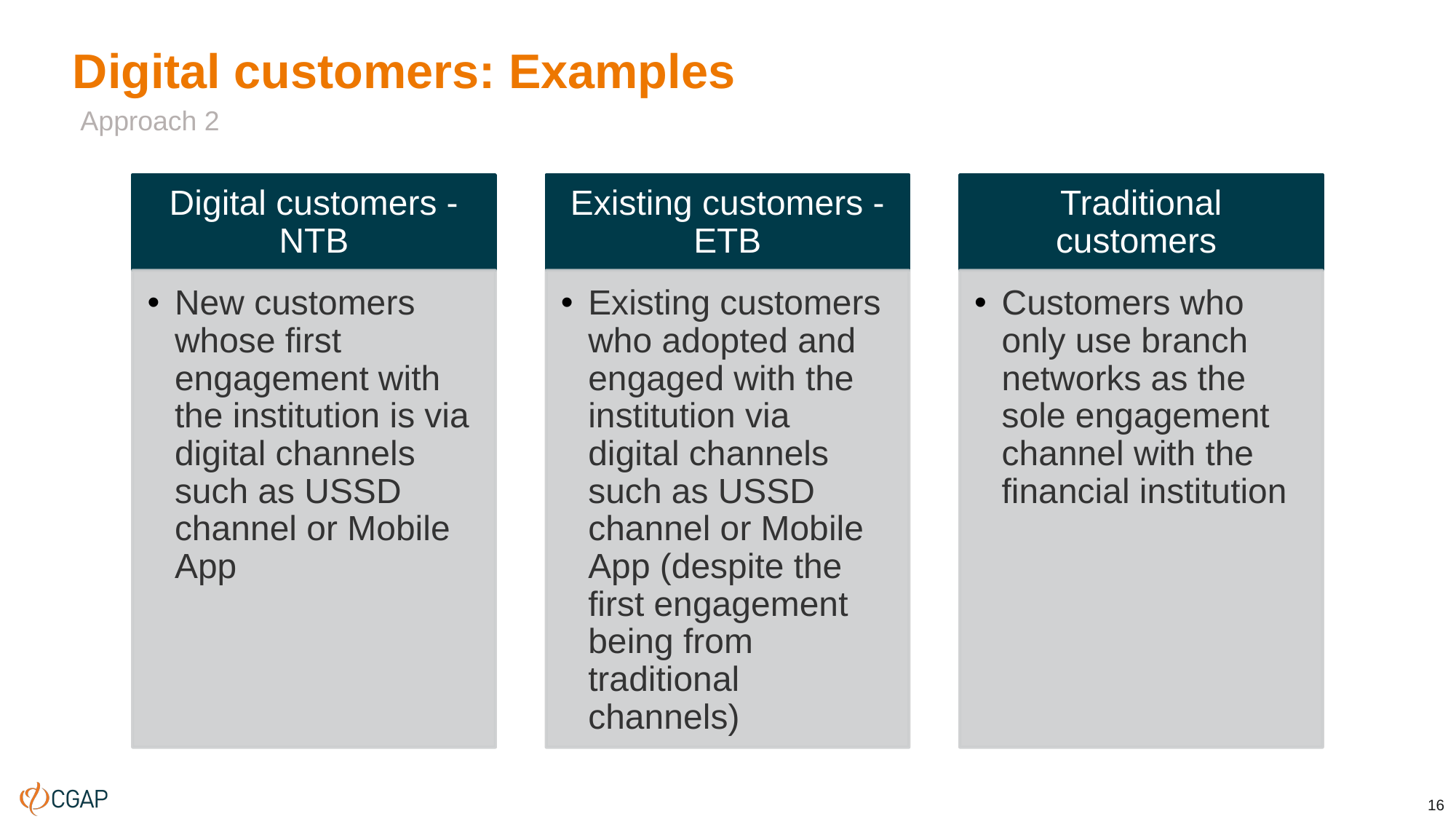

# Digital customers: Examples
Approach 2

Digital customers - NTB
New customers whose first engagement with the institution is via digital channels such as USSD channel or Mobile App
Existing customers - ETB
Existing customers who adopted and engaged with the institution via digital channels such as USSD channel or Mobile App (despite the first engagement being from traditional channels)
Traditional customers
Customers who only use branch networks as the sole engagement channel with the financial institution
16